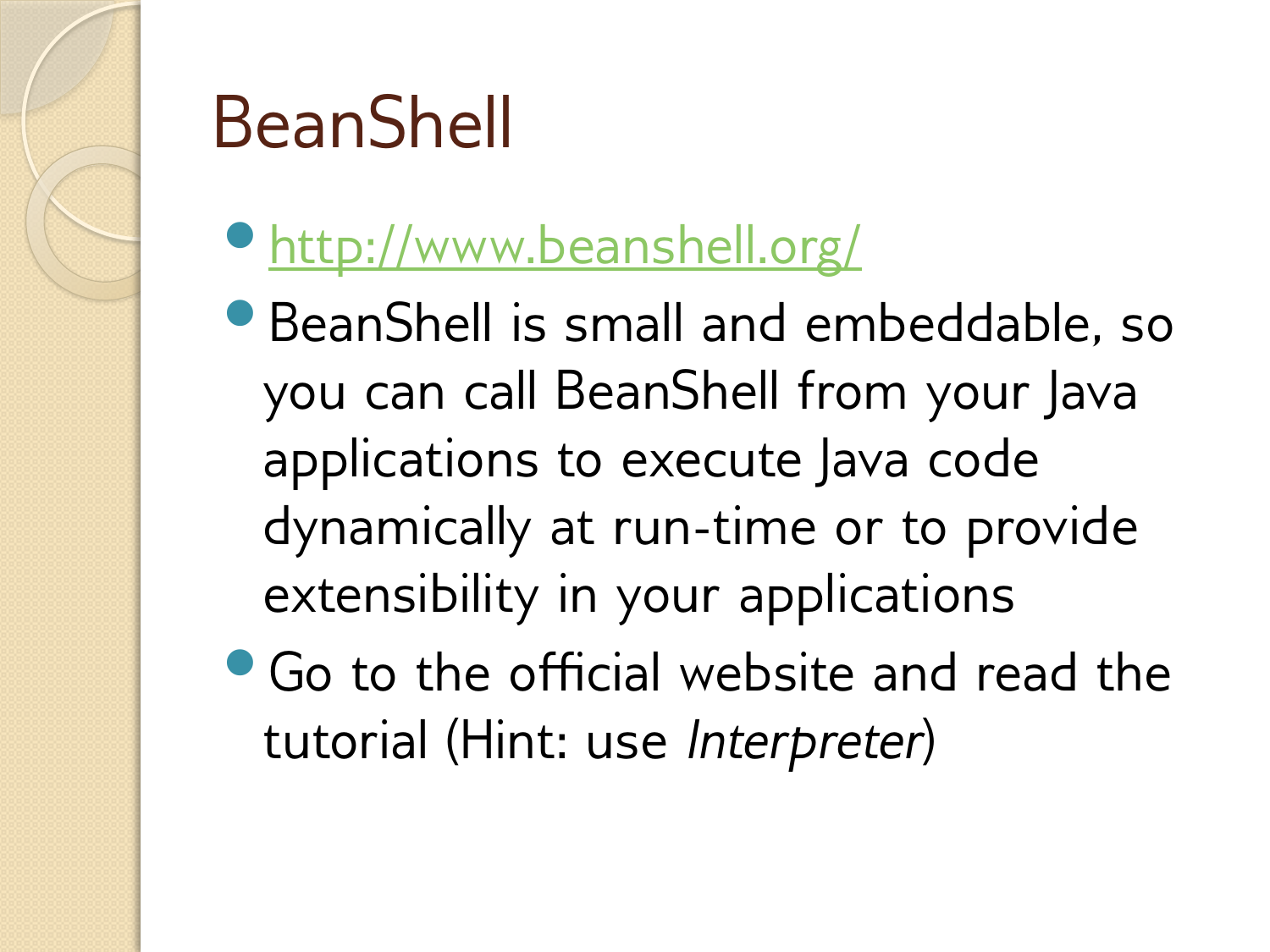

# BeanShell
http://www.beanshell.org/
BeanShell is small and embeddable, so you can call BeanShell from your Java applications to execute Java code dynamically at run-time or to provide extensibility in your applications
Go to the official website and read the tutorial (Hint: use Interpreter)